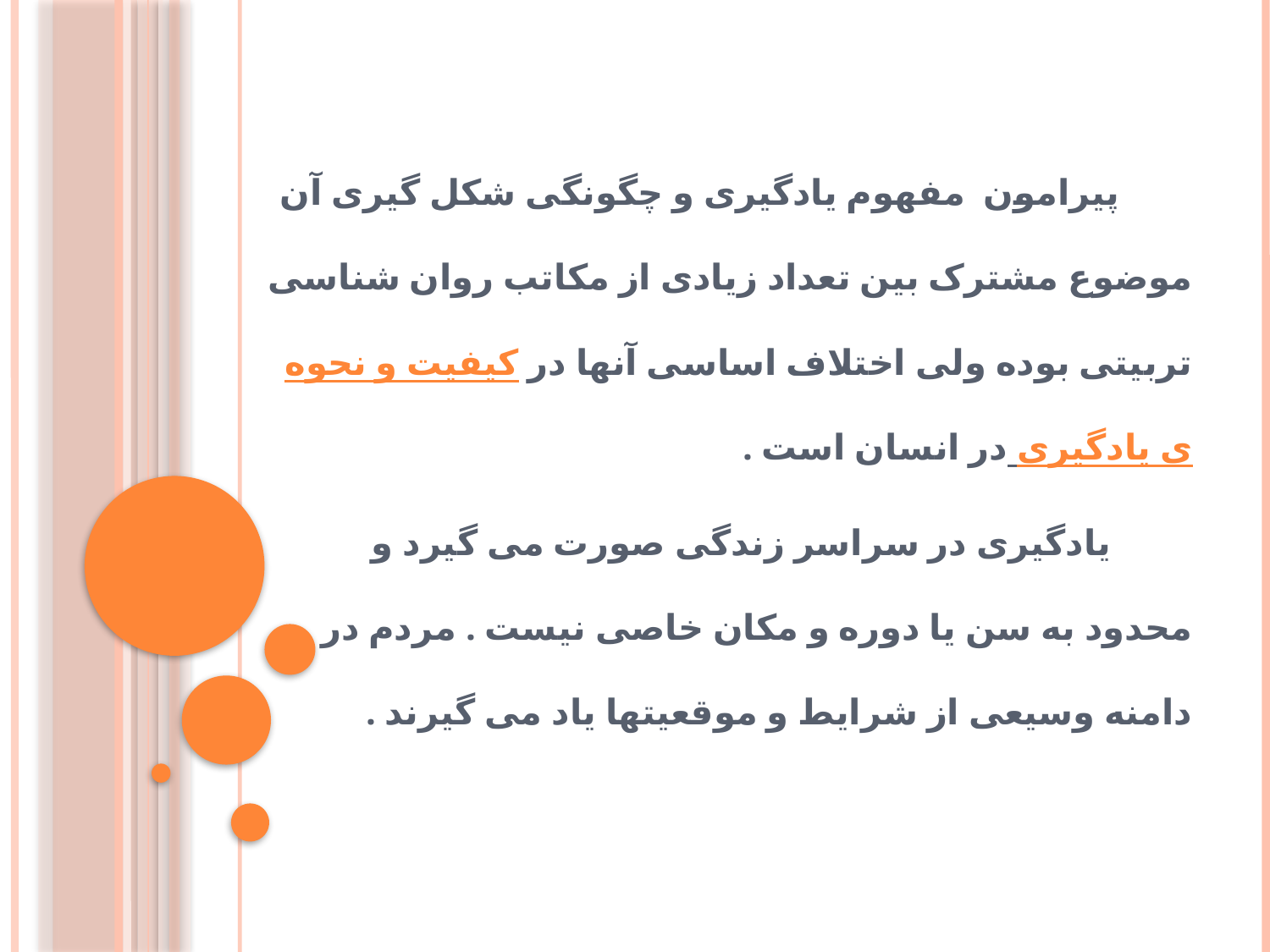

پیرامون  مفهوم یادگیری و چگونگی شکل گیری آن موضوع مشترک بین تعداد زیادی از مکاتب روان شناسی تربیتی بوده ولی اختلاف اساسی آنها در کیفیت و نحوه ی یادگیری در انسان است .
         یادگیری در سراسر زندگی صورت می گیرد و محدود به سن یا دوره و مکان خاصی نیست . مردم در دامنه وسیعی از شرایط و موقعیتها یاد می گیرند .
#